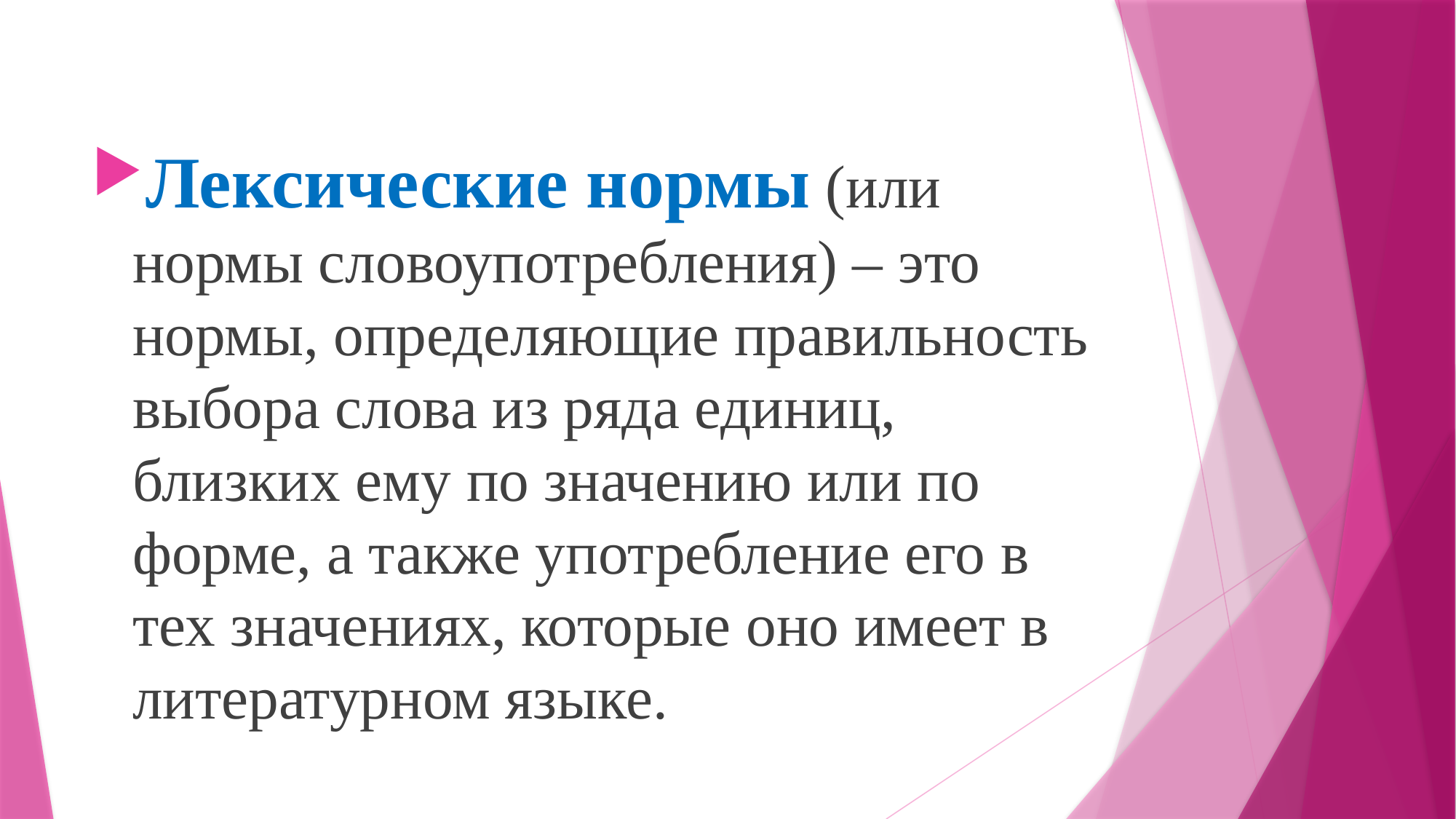

#
Лексические нормы (или нормы словоупотребления) – это нормы, определяющие правильность выбора слова из ряда единиц, близких ему по значению или по форме, а также употребление его в тех значениях, которые оно имеет в литературном языке.